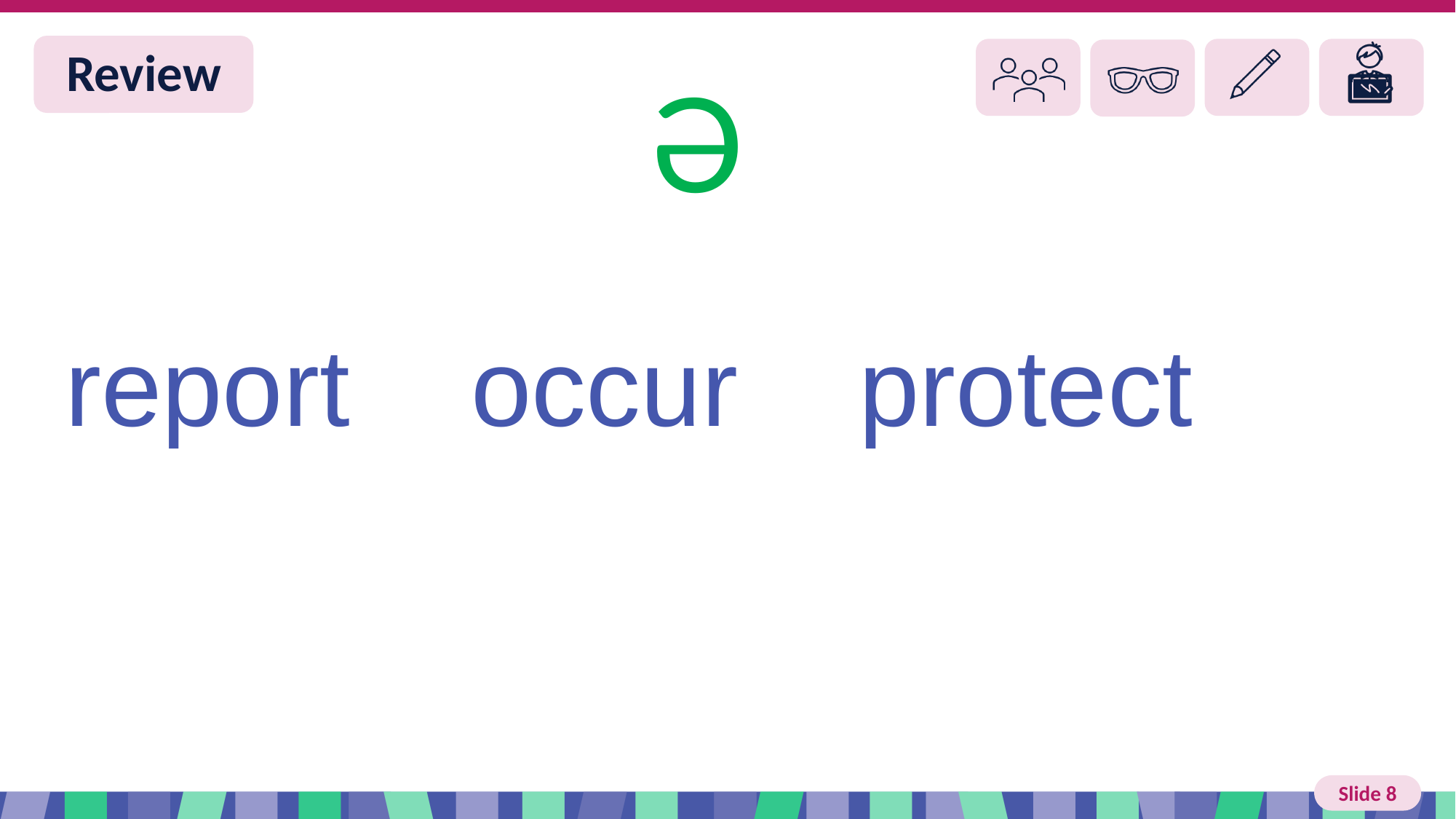

Slide 8 Review You do
Ə
report    occur    protect